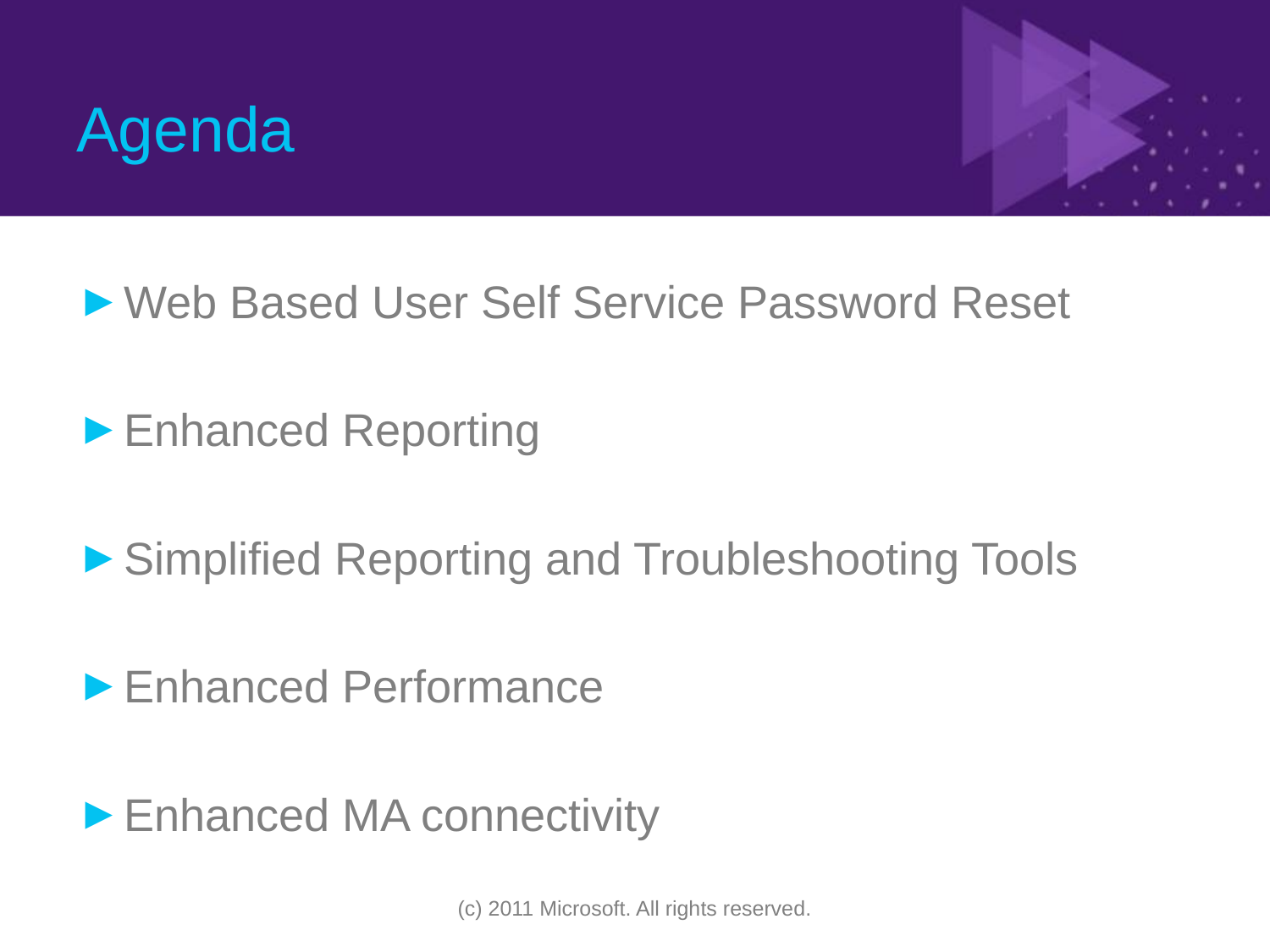

# Agenda
Web Based User Self Service Password Reset

Enhanced Reporting

Simplified Reporting and Troubleshooting Tools

Enhanced Performance

Enhanced MA connectivity
(c) 2011 Microsoft. All rights reserved.